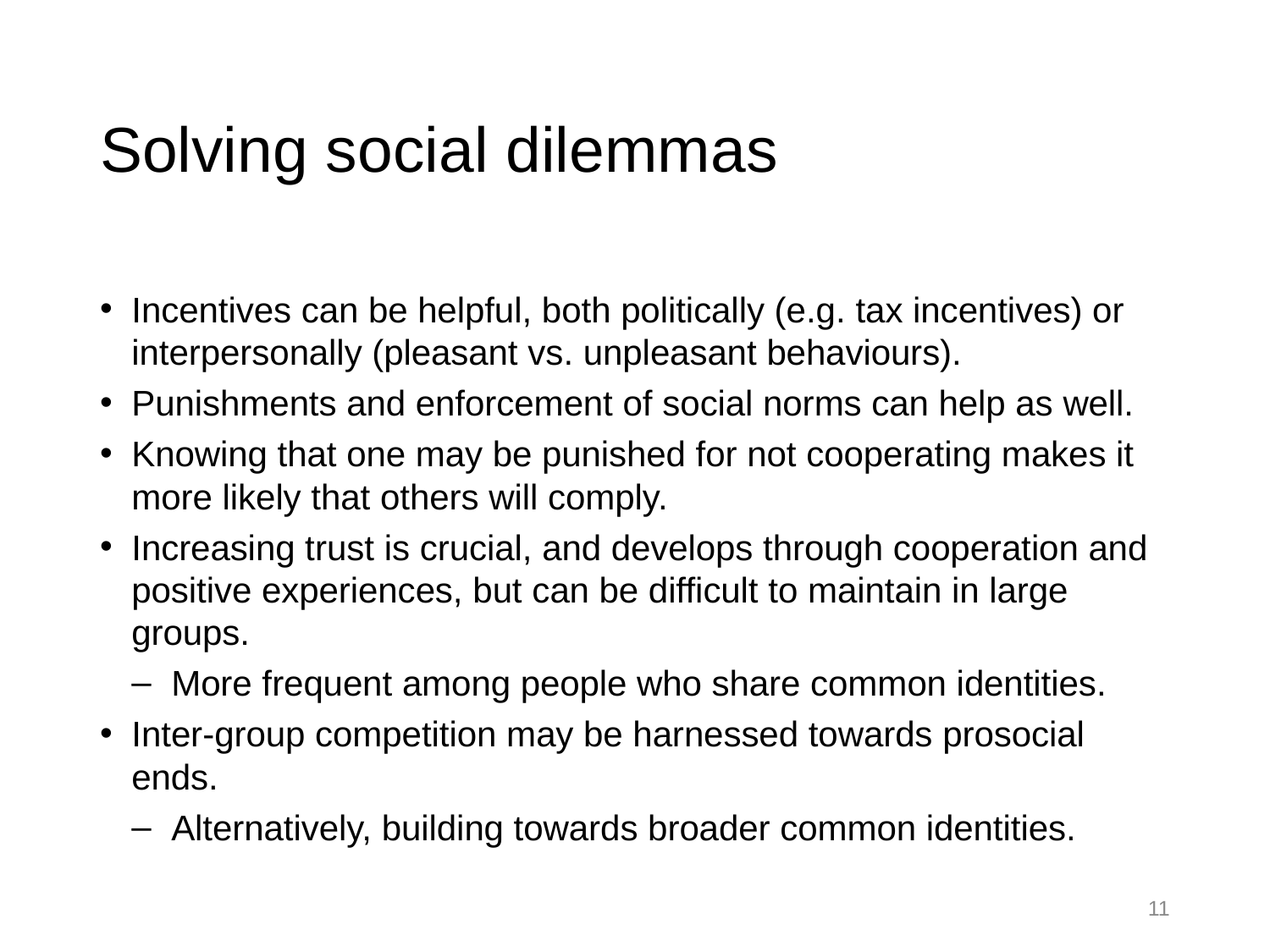

# Solving social dilemmas
Incentives can be helpful, both politically (e.g. tax incentives) or interpersonally (pleasant vs. unpleasant behaviours).
Punishments and enforcement of social norms can help as well.
Knowing that one may be punished for not cooperating makes it more likely that others will comply.
Increasing trust is crucial, and develops through cooperation and positive experiences, but can be difficult to maintain in large groups.
More frequent among people who share common identities.
Inter-group competition may be harnessed towards prosocial ends.
Alternatively, building towards broader common identities.
11